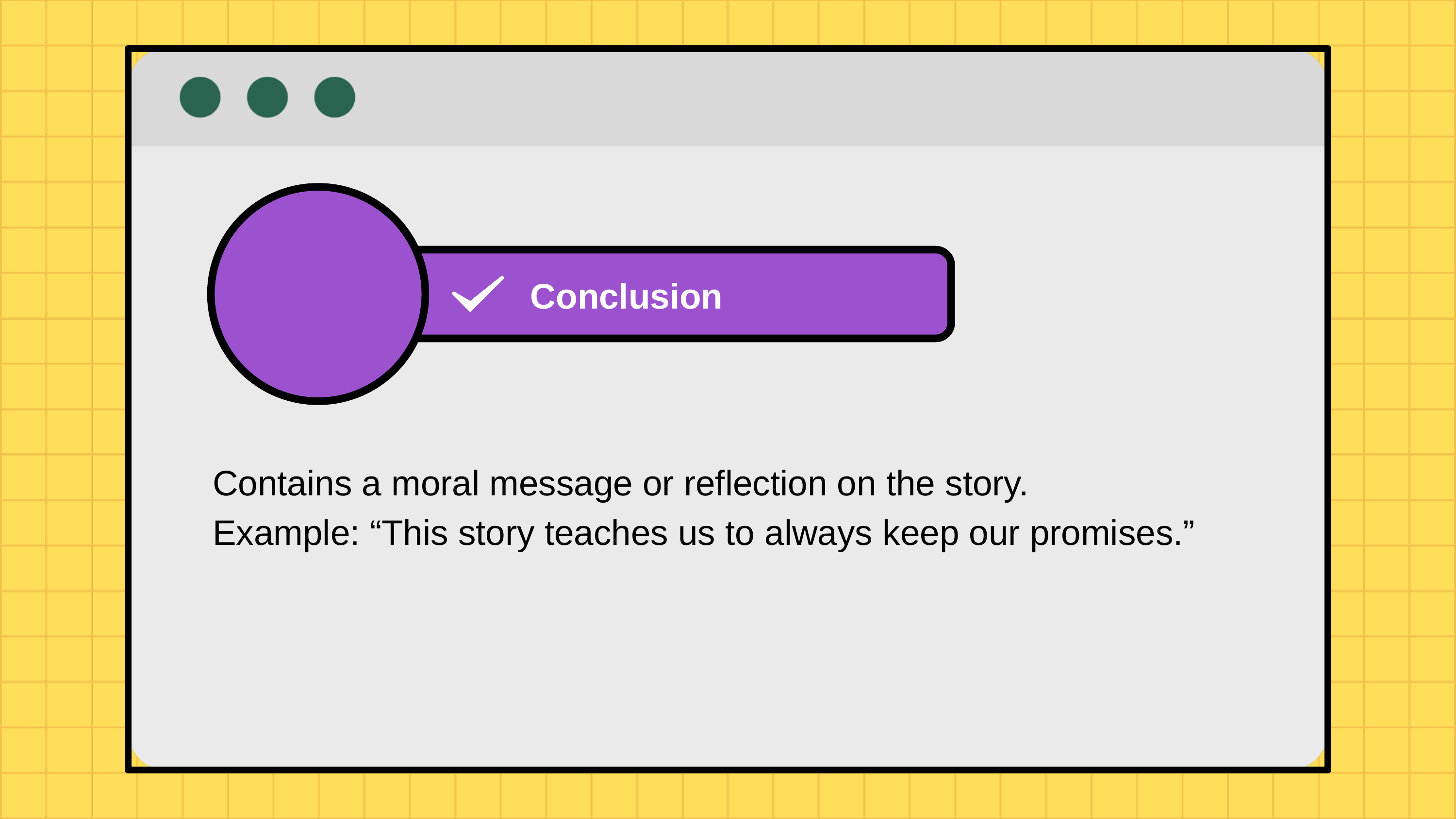

Conclusion

Contains a moral message or reflection on the story.
Example: “This story teaches us to always keep our promises.”